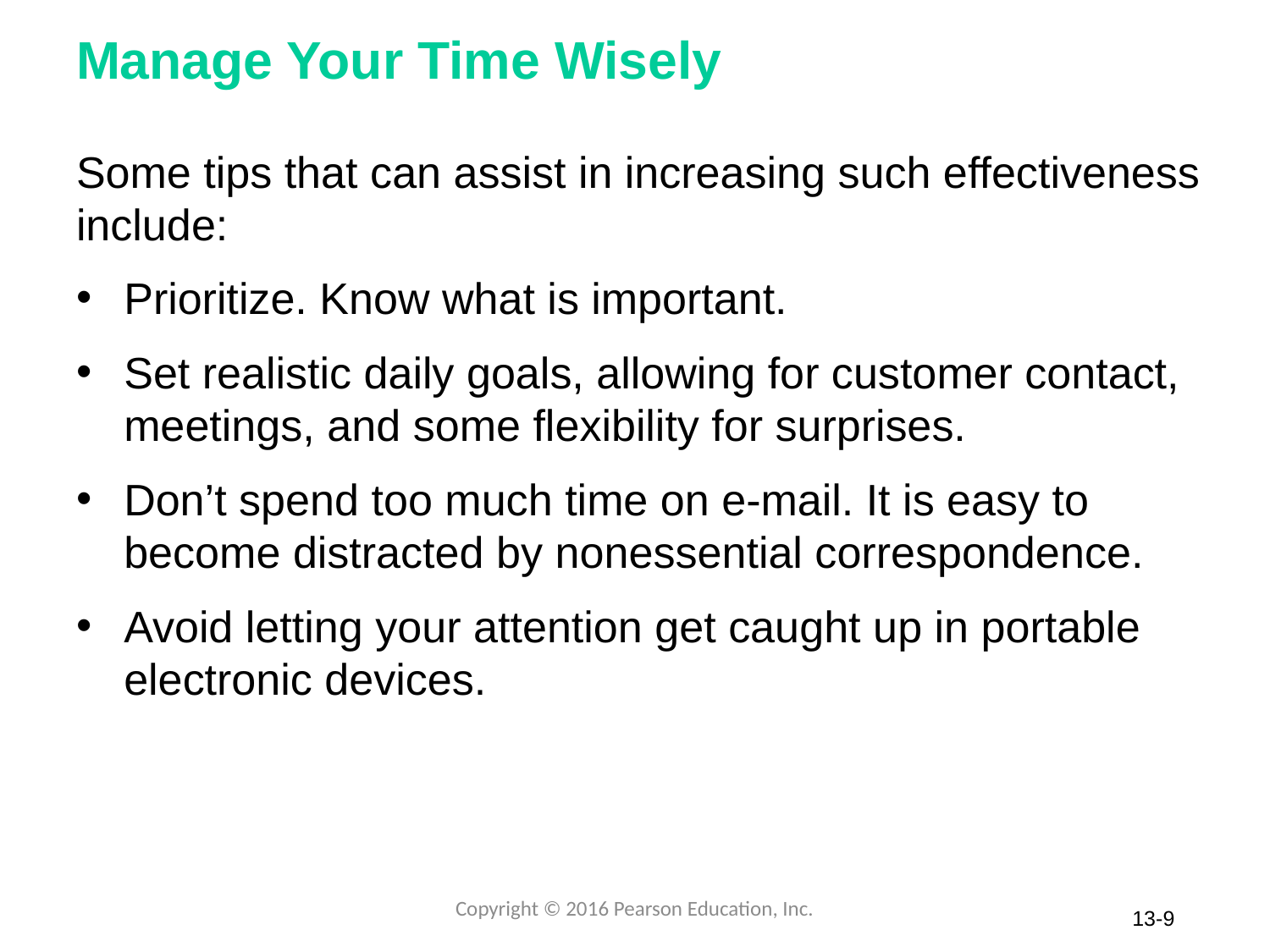

# Manage Your Time Wisely
Some tips that can assist in increasing such effectiveness include:

Prioritize. Know what is important.

Set realistic daily goals, allowing for customer contact, meetings, and some flexibility for surprises.

Don’t spend too much time on e-mail. It is easy to become distracted by nonessential correspondence.

Avoid letting your attention get caught up in portable electronic devices.

Copyright © 2016 Pearson Education, Inc.